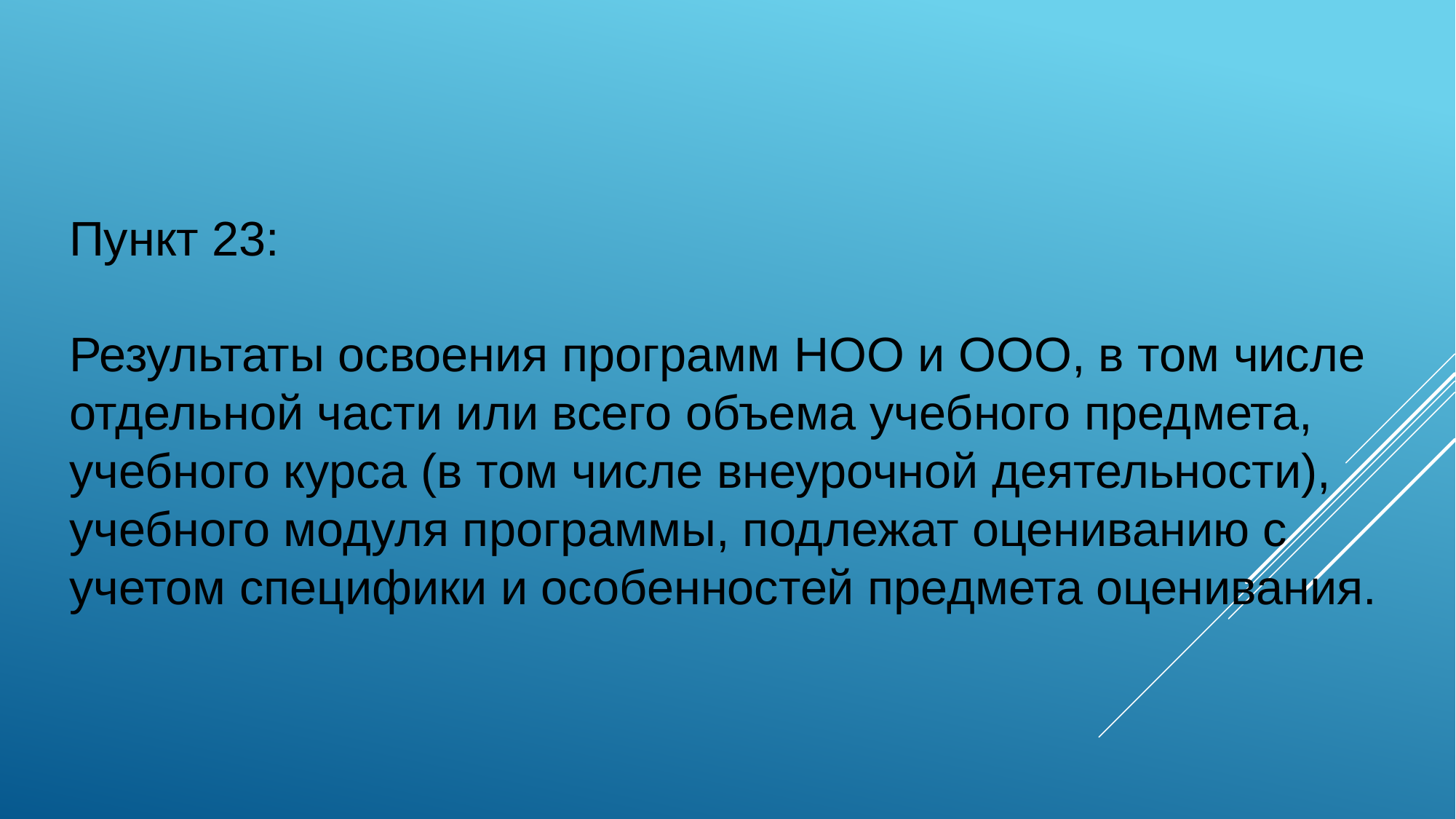

Пункт 23:

Результаты освоения программ НОО и ООО, в том числе отдельной части или всего объема учебного предмета, учебного курса (в том числе внеурочной деятельности), учебного модуля программы, подлежат оцениванию с учетом специфики и особенностей предмета оценивания.